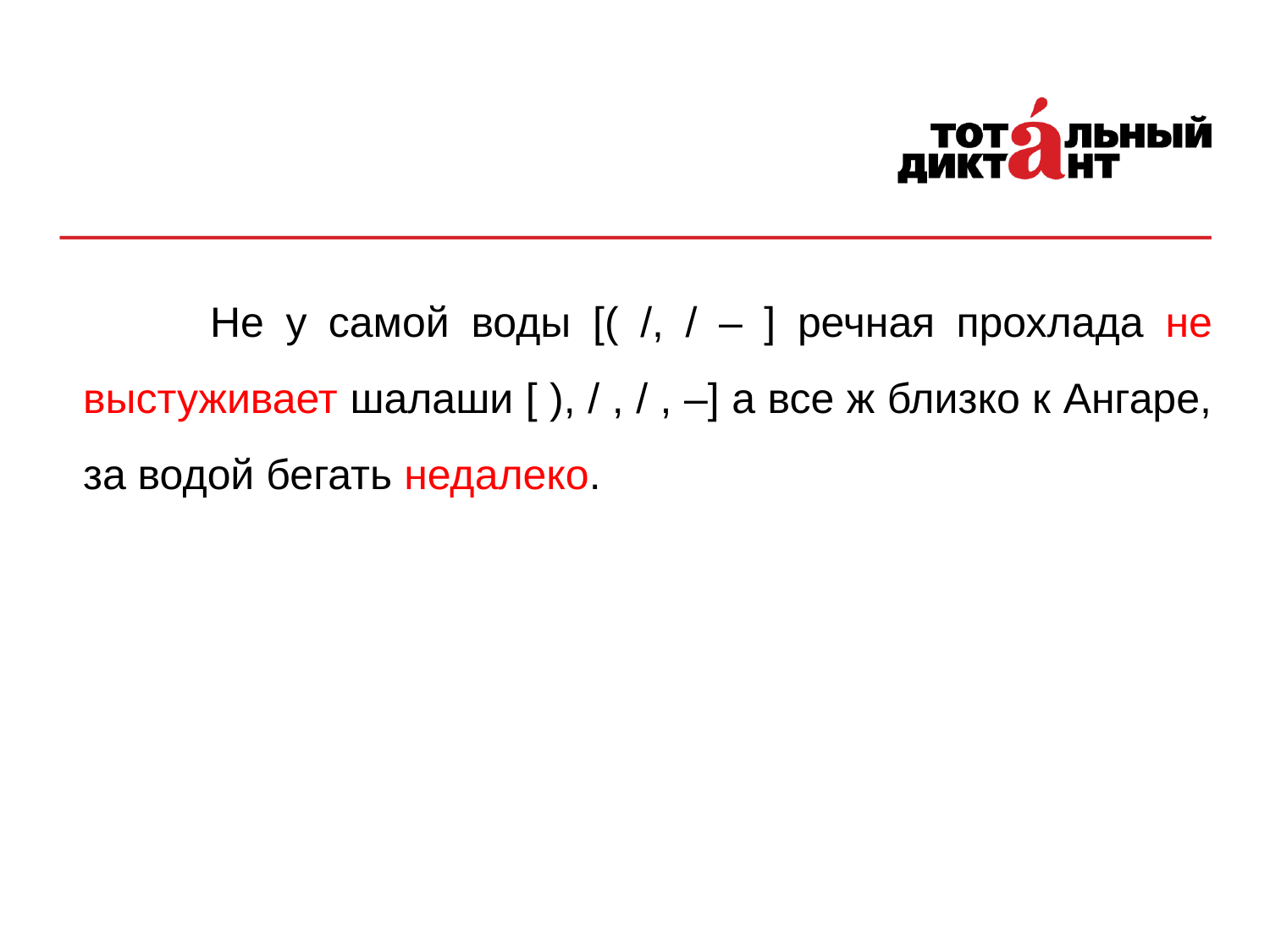

Не у самой воды [( /, / – ] речная прохлада не выстуживает шалаши [ ), / , / , –] а все ж близко к Ангаре, за водой бегать недалеко.